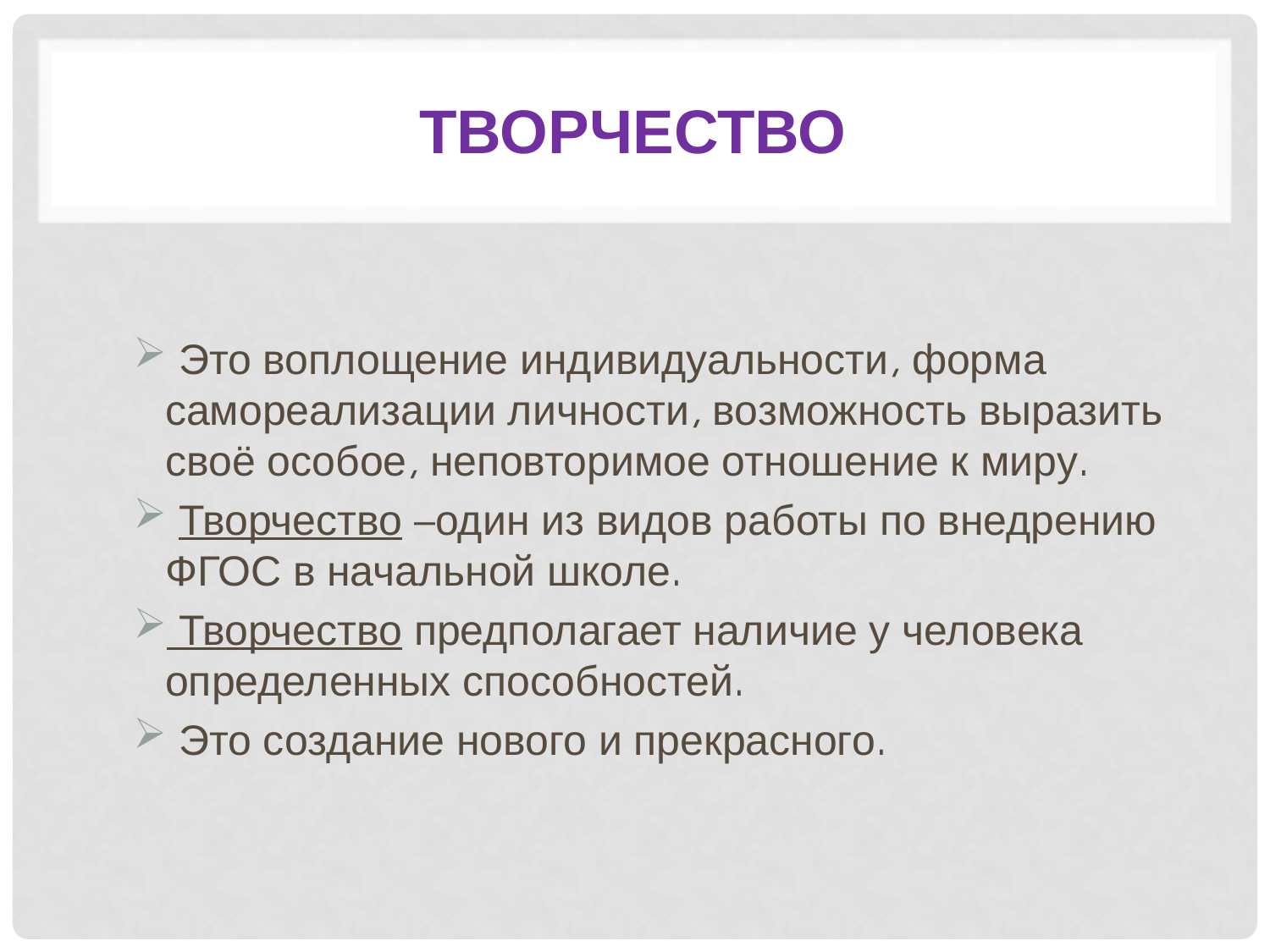

# Творчество
 Это воплощение индивидуальности, форма самореализации личности, возможность выразить своё особое, неповторимое отношение к миру.
 Творчество –один из видов работы по внедрению ФГОС в начальной школе.
 Творчество предполагает наличие у человека определенных способностей.
 Это создание нового и прекрасного.